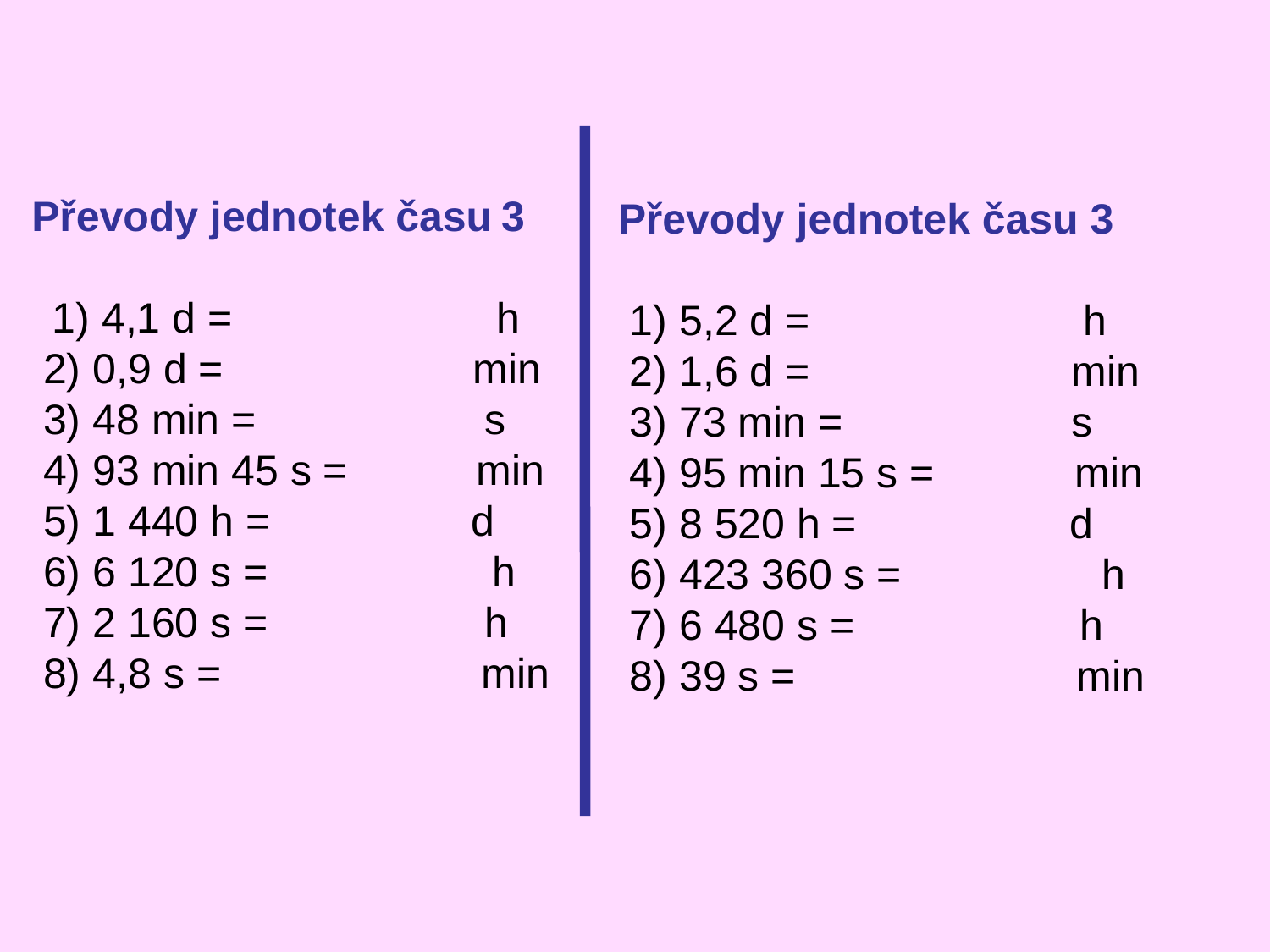

Převody jednotek času 3

  1) 4,1 d =		             h
 2) 0,9 d =		           min
 3) 48 min =		            s
 4) 93 min 45 s =	      min
 5) 1 440 h =                 d
 6) 6 120 s =                   h
 7) 2 160 s =		            h
 8) 4,8 s =	                 min
Převody jednotek času 3

 1) 5,2 d =		             h
 2) 1,6 d =		            min
 3) 73 min =		            s
 4) 95 min 15 s =	       min
 5) 8 520 h =                  d
 6) 423 360 s =                 h
 7) 6 480 s =	                  h
 8) 39 s =	                       min